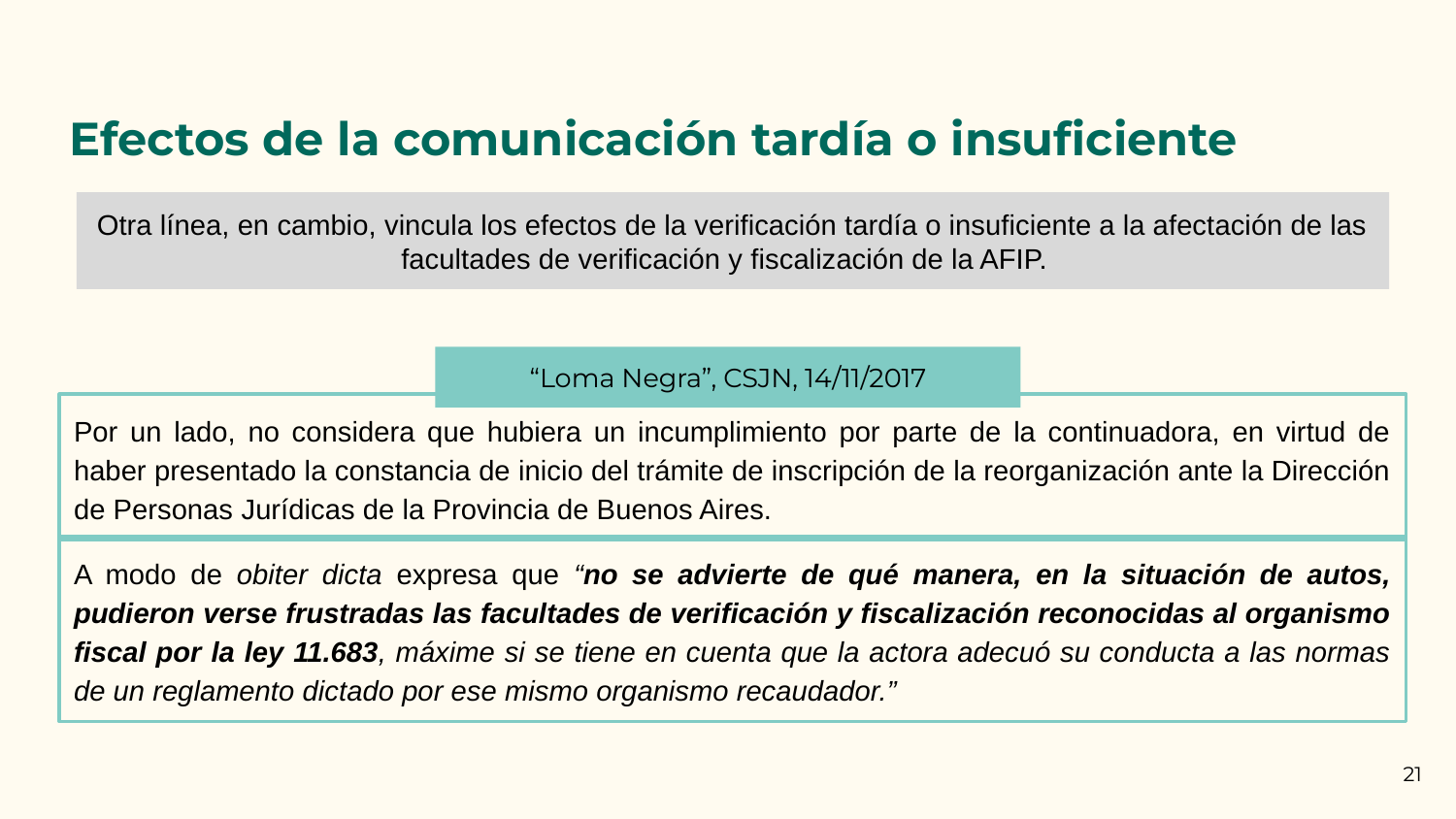

# Efectos de la comunicación tardía o insuficiente
Otra línea, en cambio, vincula los efectos de la verificación tardía o insuficiente a la afectación de las facultades de verificación y fiscalización de la AFIP.
“Loma Negra”, CSJN, 14/11/2017
Por un lado, no considera que hubiera un incumplimiento por parte de la continuadora, en virtud de haber presentado la constancia de inicio del trámite de inscripción de la reorganización ante la Dirección de Personas Jurídicas de la Provincia de Buenos Aires.
A modo de obiter dicta expresa que “no se advierte de qué manera, en la situación de autos, pudieron verse frustradas las facultades de verificación y fiscalización reconocidas al organismo fiscal por la ley 11.683, máxime si se tiene en cuenta que la actora adecuó su conducta a las normas de un reglamento dictado por ese mismo organismo recaudador.”
21